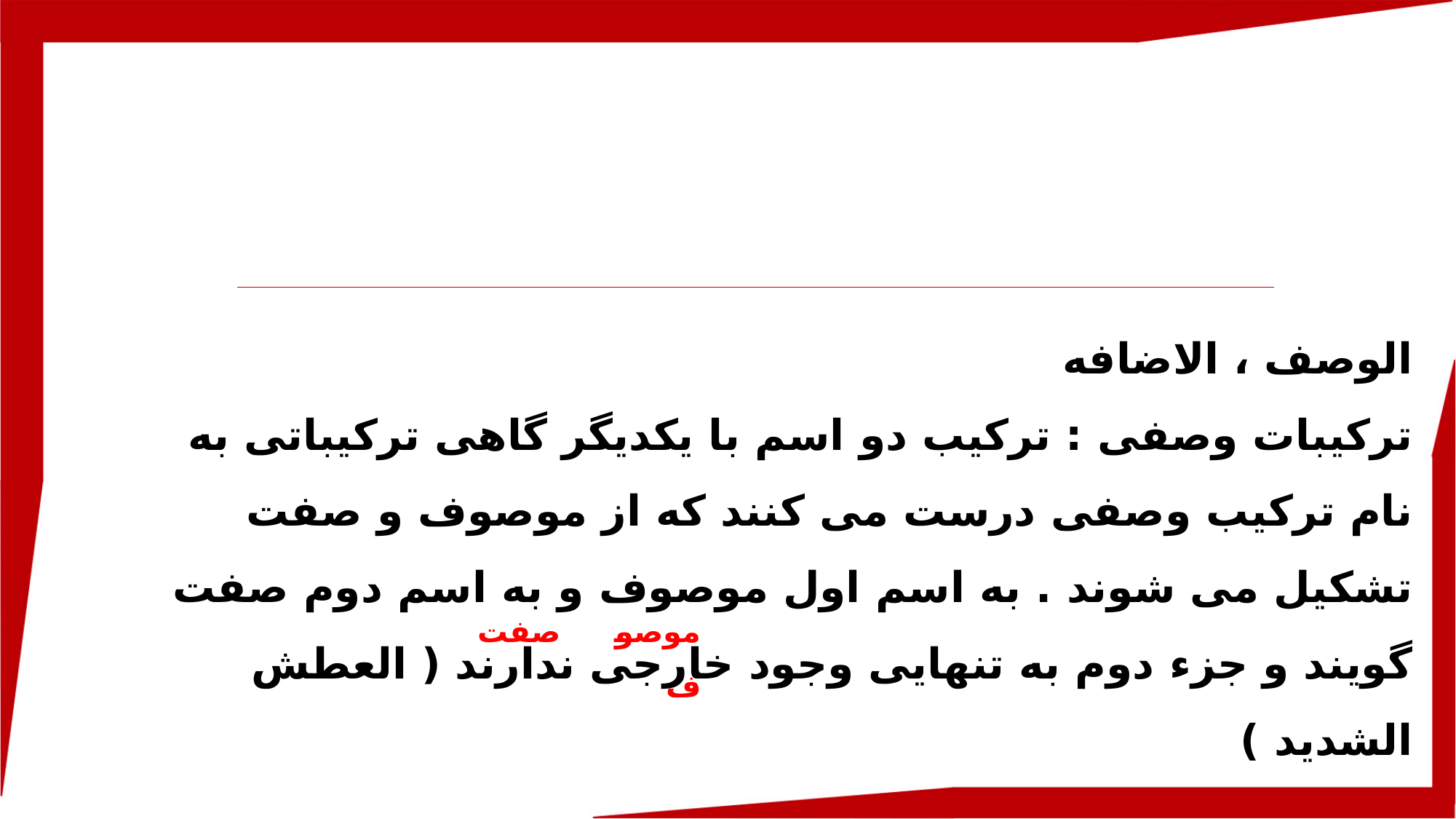

الوصف ، الاضافه
ترکیبات وصفی : ترکیب دو اسم با یکدیگر گاهی ترکیباتی به نام ترکیب وصفی درست می کنند که از موصوف و صفت تشکیل می شوند . به اسم اول موصوف و به اسم دوم صفت گویند و جزء دوم به تنهایی وجود خارجی ندارند ( العطش الشدید )

صفت
موصوف